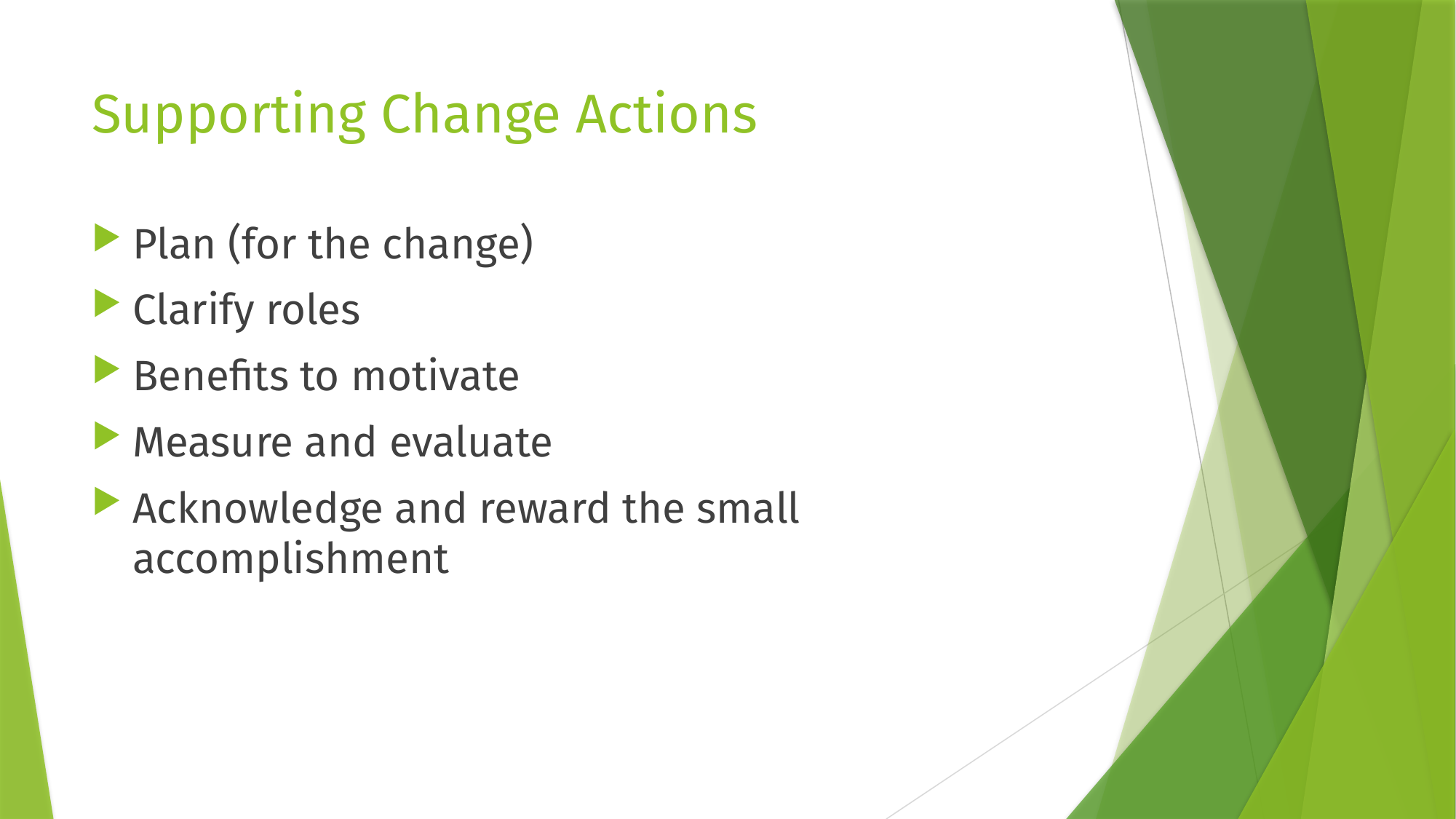

# Supporting Change Actions
Plan (for the change)
Clarify roles
Benefits to motivate
Measure and evaluate
Acknowledge and reward the small accomplishment